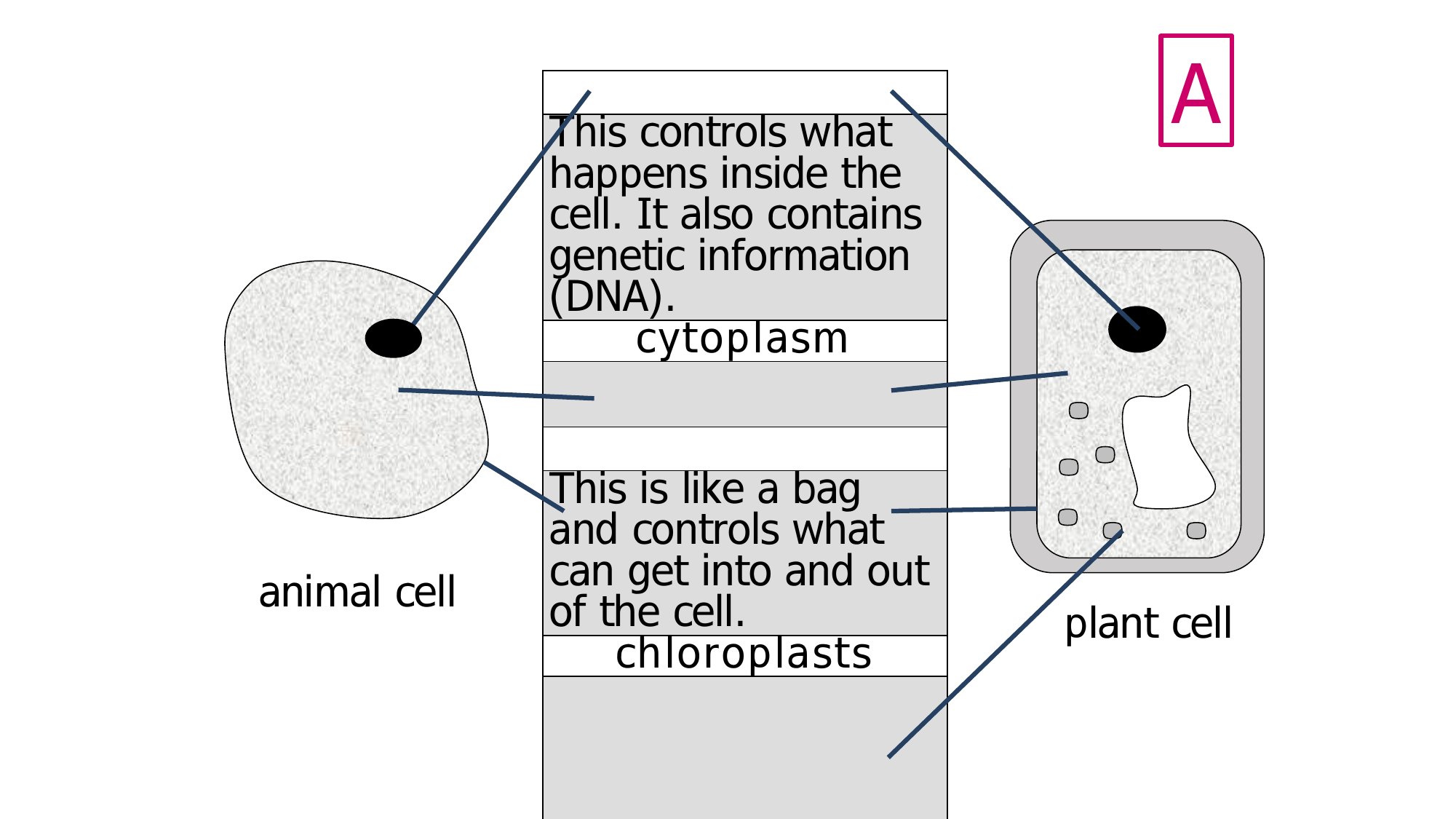

A
|  |
| --- |
| This controls what happens inside the cell. It also contains genetic information (DNA). |
| cytoplasm |
|  |
|  |
| This is like a bag and controls what can get into and out of the cell. |
| chloroplasts |
|  |

animal cell
plant cell